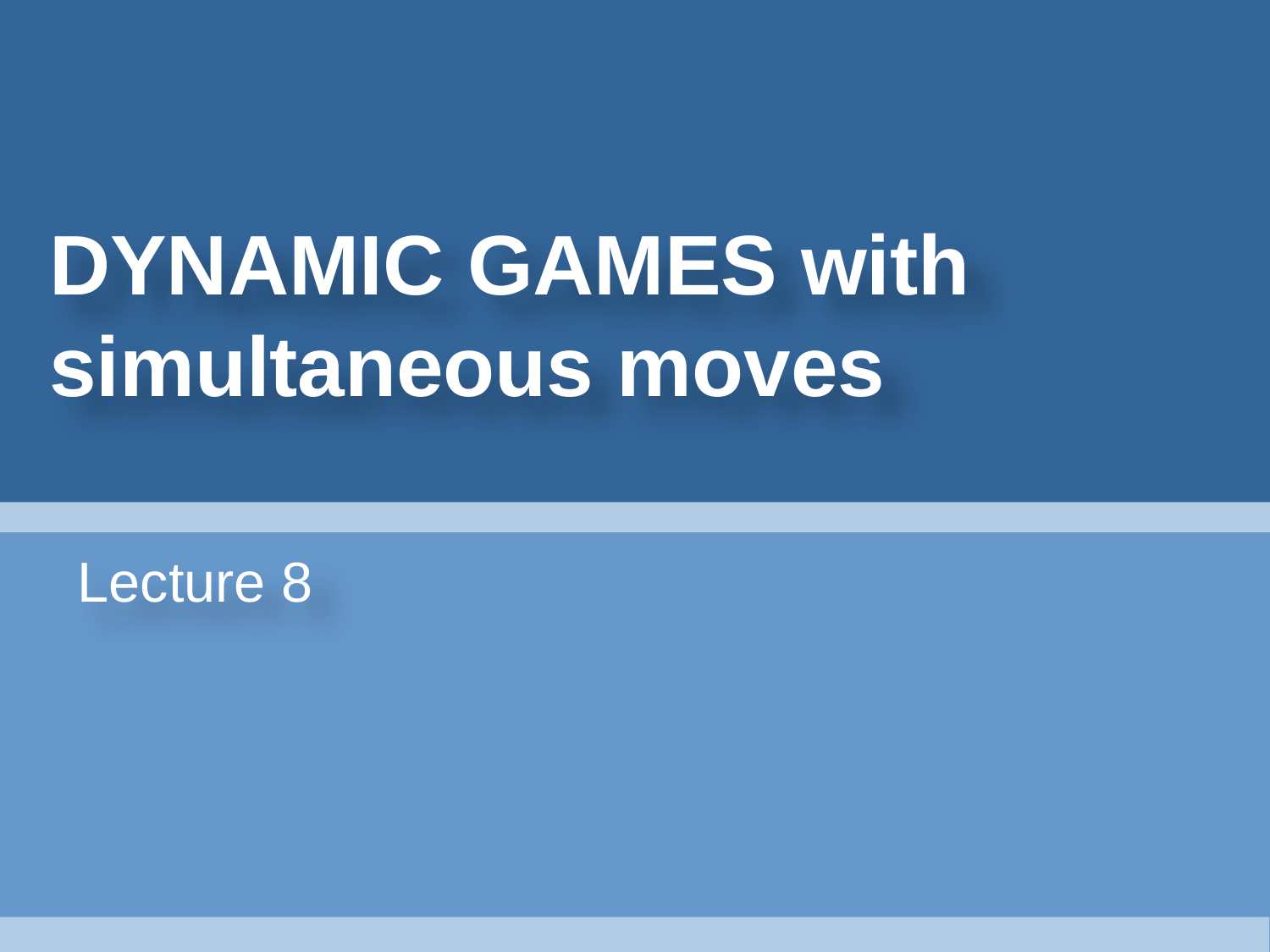

# DYNAMIC GAMES with simultaneous moves
Lecture 8